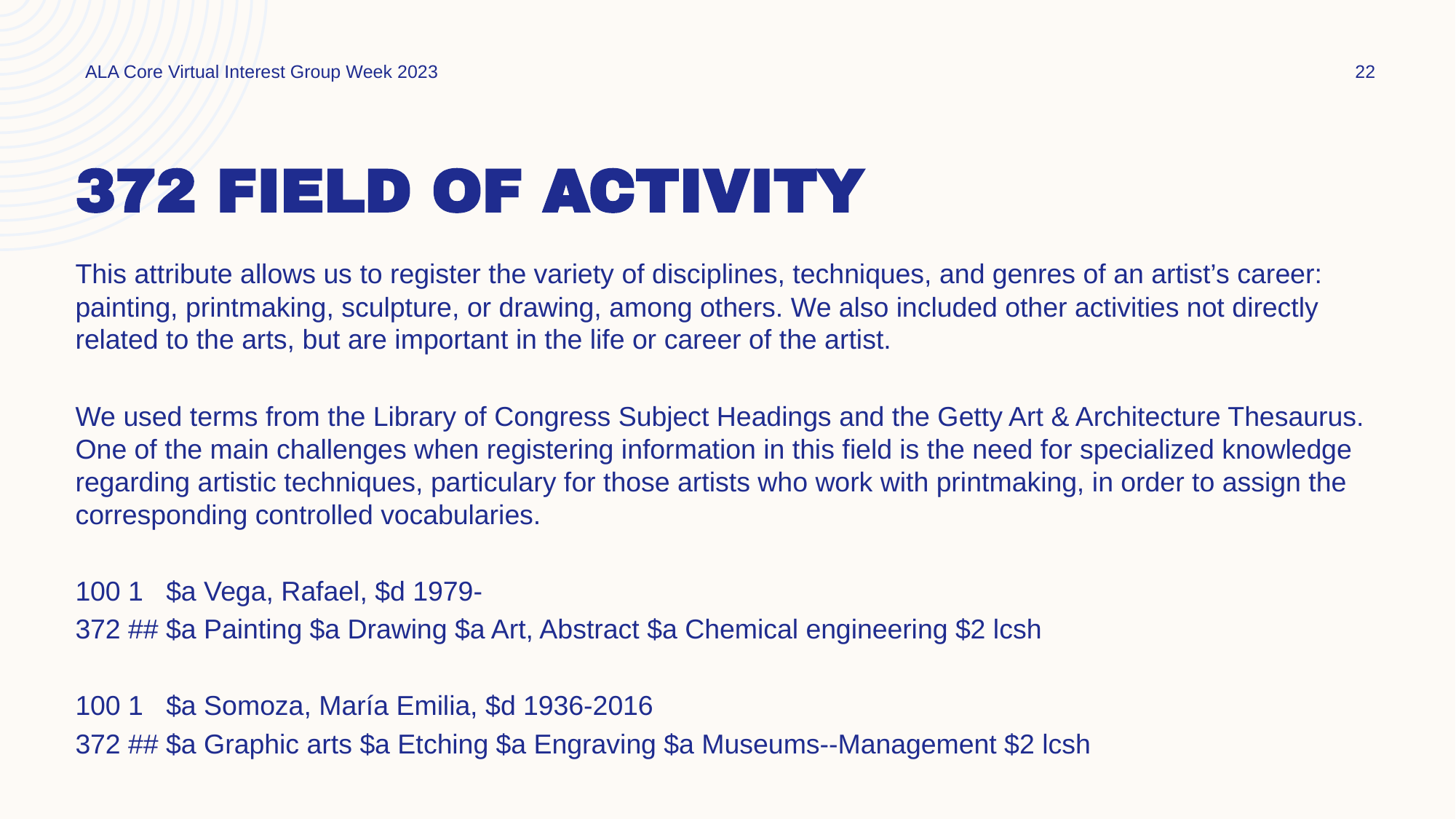

ALA Core Virtual Interest Group Week 2023
22
# 372 field of activity
This attribute allows us to register the variety of disciplines, techniques, and genres of an artist’s career: painting, printmaking, sculpture, or drawing, among others. We also included other activities not directly related to the arts, but are important in the life or career of the artist.

We used terms from the Library of Congress Subject Headings and the Getty Art & Architecture Thesaurus. One of the main challenges when registering information in this field is the need for specialized knowledge regarding artistic techniques, particulary for those artists who work with printmaking, in order to assign the corresponding controlled vocabularies.

100 1   $a Vega, Rafael, $d 1979-
372 ## $a Painting $a Drawing $a Art, Abstract $a Chemical engineering $2 lcsh

100 1   $a Somoza, María Emilia, $d 1936-2016
372 ## $a Graphic arts $a Etching $a Engraving $a Museums--Management $2 lcsh